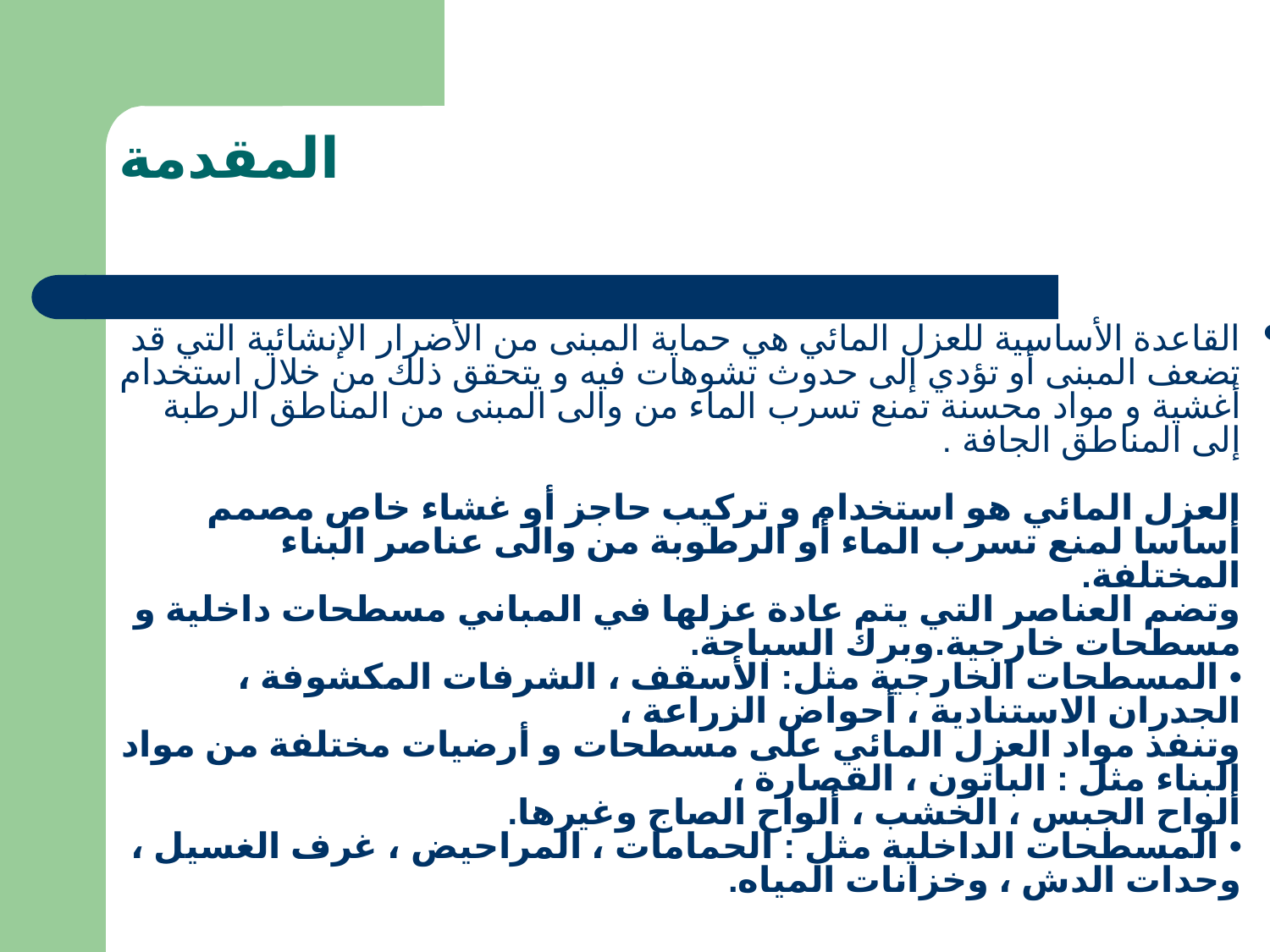

# المقدمة
القاعدة الأساسية للعزل المائي هي حماية المبنى من الأضرار الإنشائية التي قد تضعف المبنى أو تؤدي إلى حدوث تشوهات فيه و يتحقق ذلك من خلال استخدام أغشية و مواد محسنة تمنع تسرب الماء من والى المبنى من المناطق الرطبة إلى المناطق الجافة .
العزل المائي هو استخدام و تركيب حاجز أو غشاء خاص مصمم أساسا لمنع تسرب الماء أو الرطوبة من والى عناصر البناء المختلفة.
وتضم العناصر التي يتم عادة عزلها في المباني مسطحات داخلية و مسطحات خارجية.وبرك السباحة.
• المسطحات الخارجية مثل: الأسقف ، الشرفات المكشوفة ، الجدران الاستنادية ، أحواض الزراعة ،
وتنفذ مواد العزل المائي على مسطحات و أرضيات مختلفة من مواد البناء مثل : الباتون ، القصارة ،
ألواح الجبس ، الخشب ، ألواح الصاج وغيرها.
• المسطحات الداخلية مثل : الحمامات ، المراحيض ، غرف الغسيل ، وحدات الدش ، وخزانات المياه.